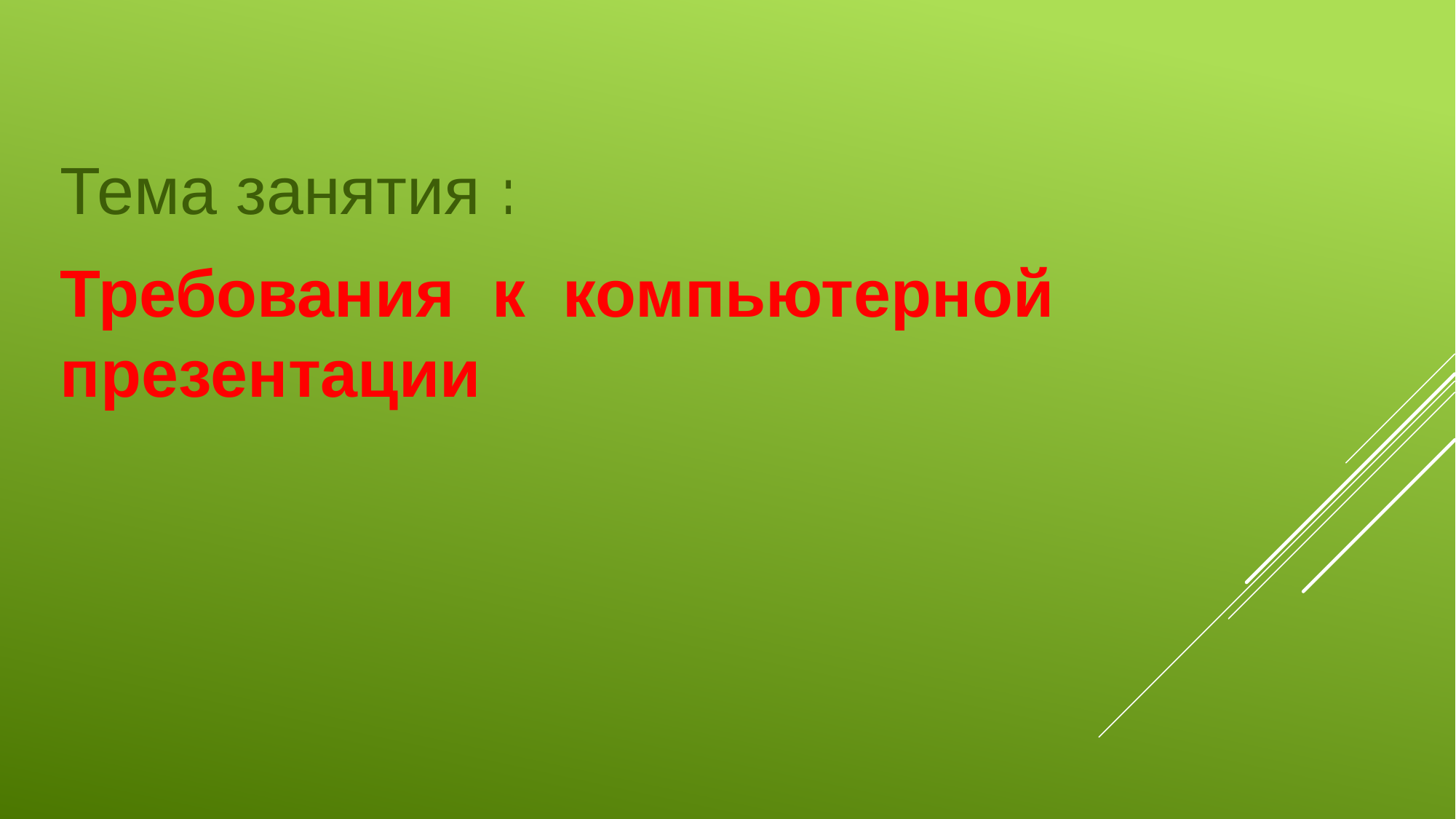

Тема занятия :
Требования  к  компьютерной  презентации